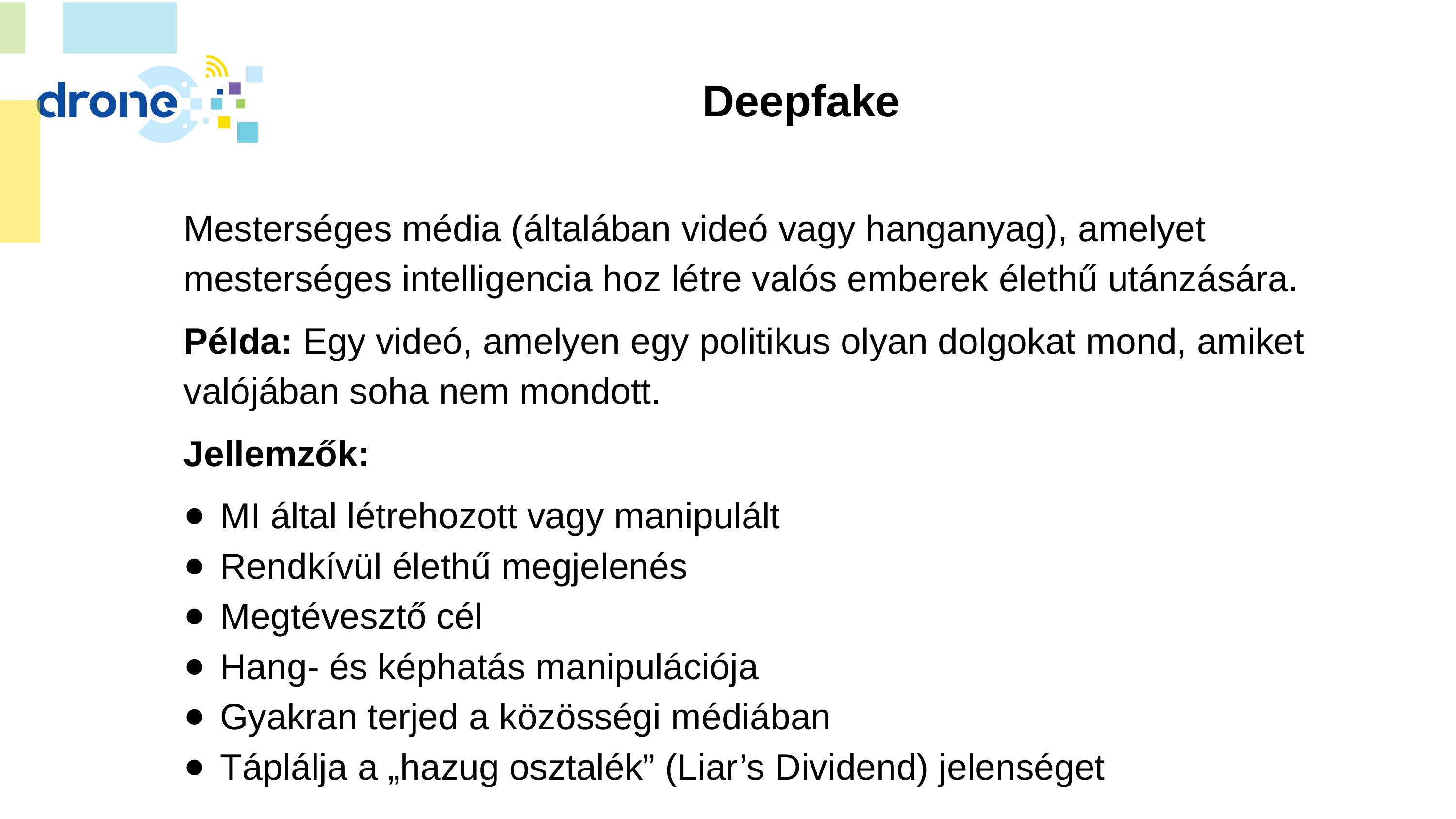

# Deepfake

Mesterséges média (általában videó vagy hanganyag), amelyet mesterséges intelligencia hoz létre valós emberek élethű utánzására.
Példa: Egy videó, amelyen egy politikus olyan dolgokat mond, amiket valójában soha nem mondott.
Jellemzők:
MI által létrehozott vagy manipulált
Rendkívül élethű megjelenés
Megtévesztő cél
Hang- és képhatás manipulációja
Gyakran terjed a közösségi médiában
Táplálja a „hazug osztalék” (Liar’s Dividend) jelenséget